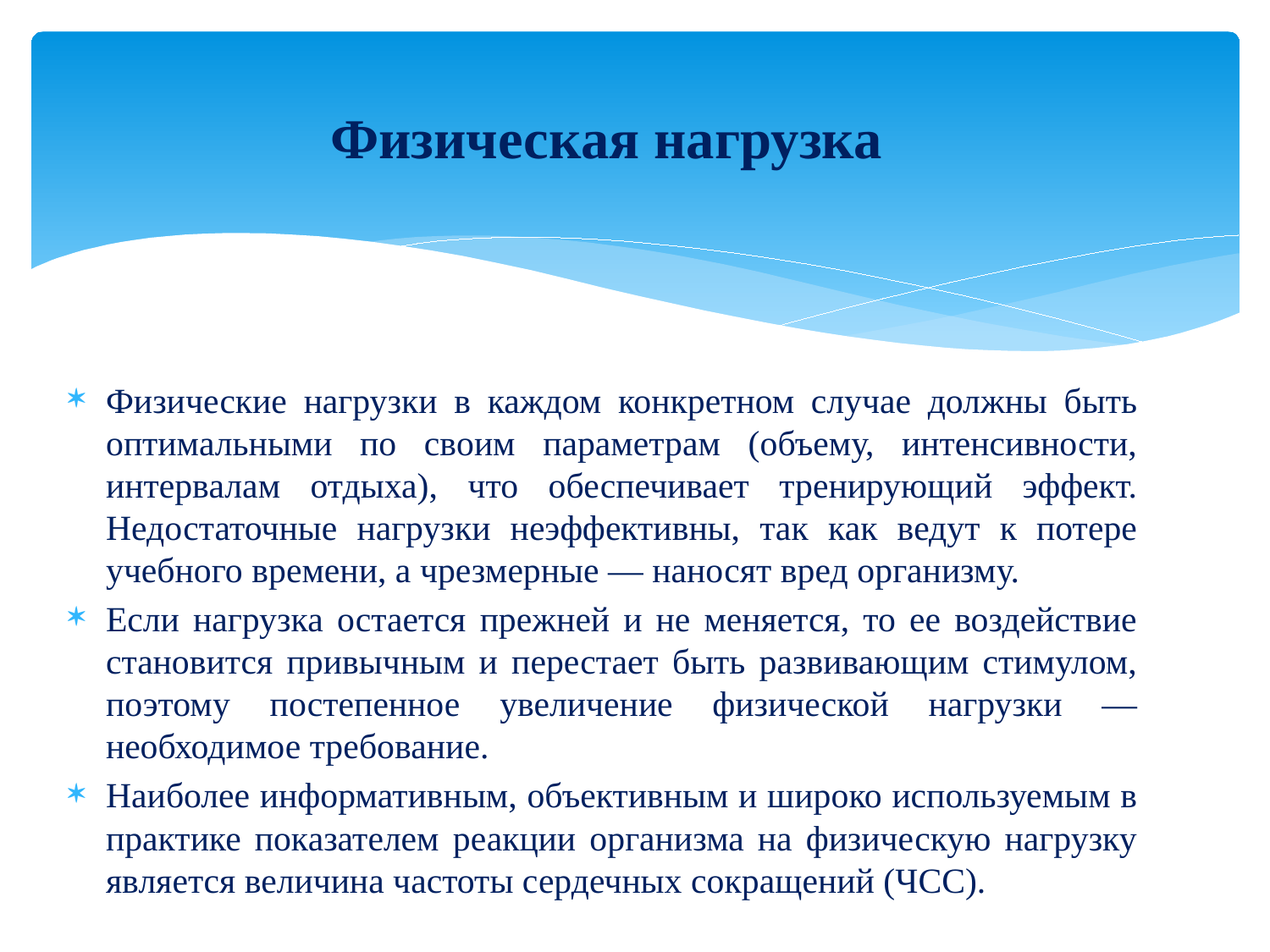

Физическая нагрузка
Физические нагрузки в каждом конкретном случае должны быть оптимальными по своим параметрам (объему, интенсивности, интервалам отдыха), что обеспечивает тренирующий эффект. Недостаточные нагрузки неэффективны, так как ведут к потере учебного времени, а чрезмерные — наносят вред организму.
Если нагрузка остается прежней и не меняется, то ее воздействие становится привычным и перестает быть развивающим стимулом, поэтому постепенное увеличение физической нагрузки — необходимое требование.
Наиболее информативным, объективным и широко используемым в практике показателем реакции организма на физическую нагрузку является величина частоты сердечных сокращений (ЧСС).